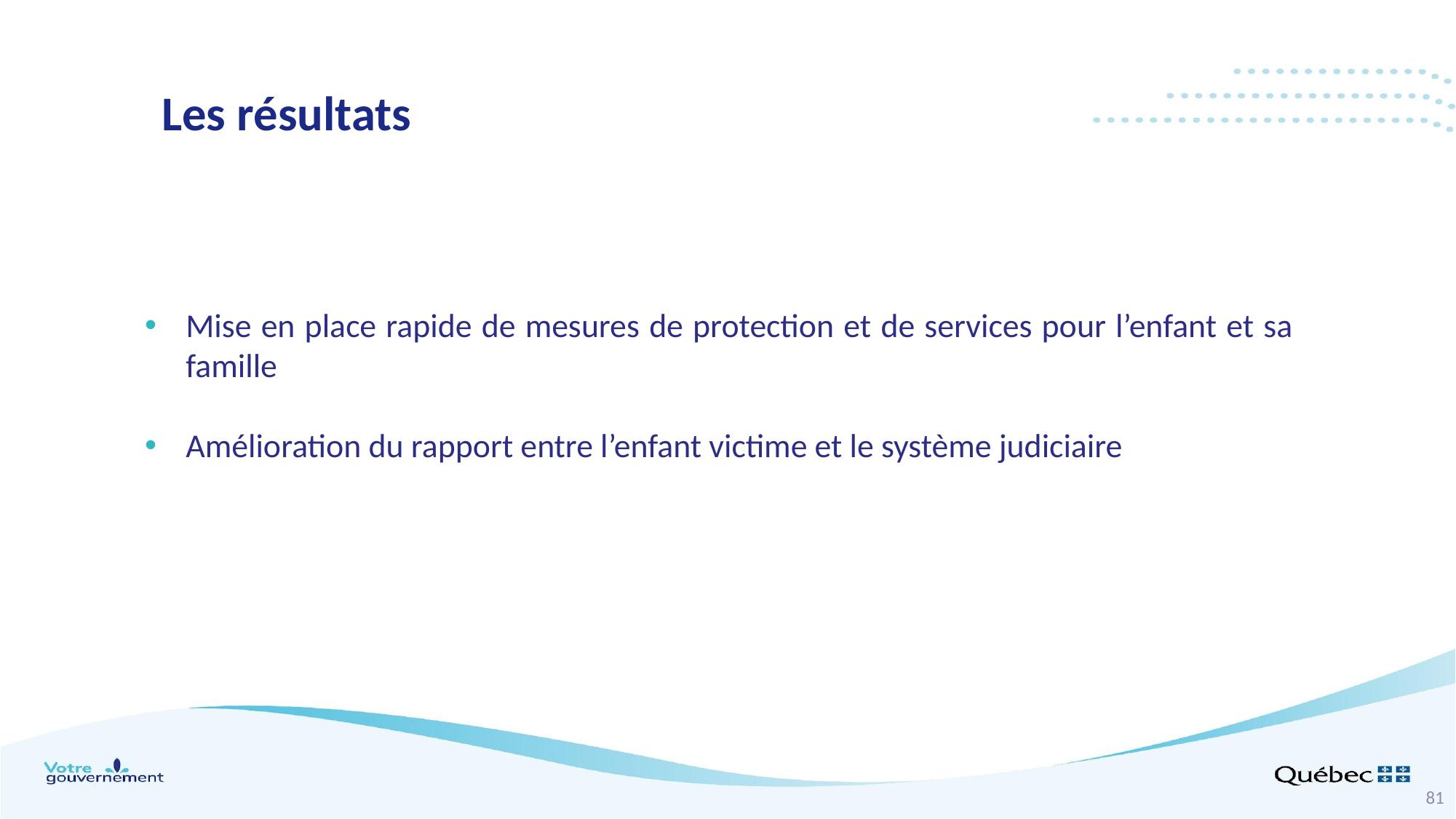

Les résultats

Mise en place rapide de mesures de protection et de services pour l’enfant et sa famille

Amélioration du rapport entre l’enfant victime et le système judiciaire

81